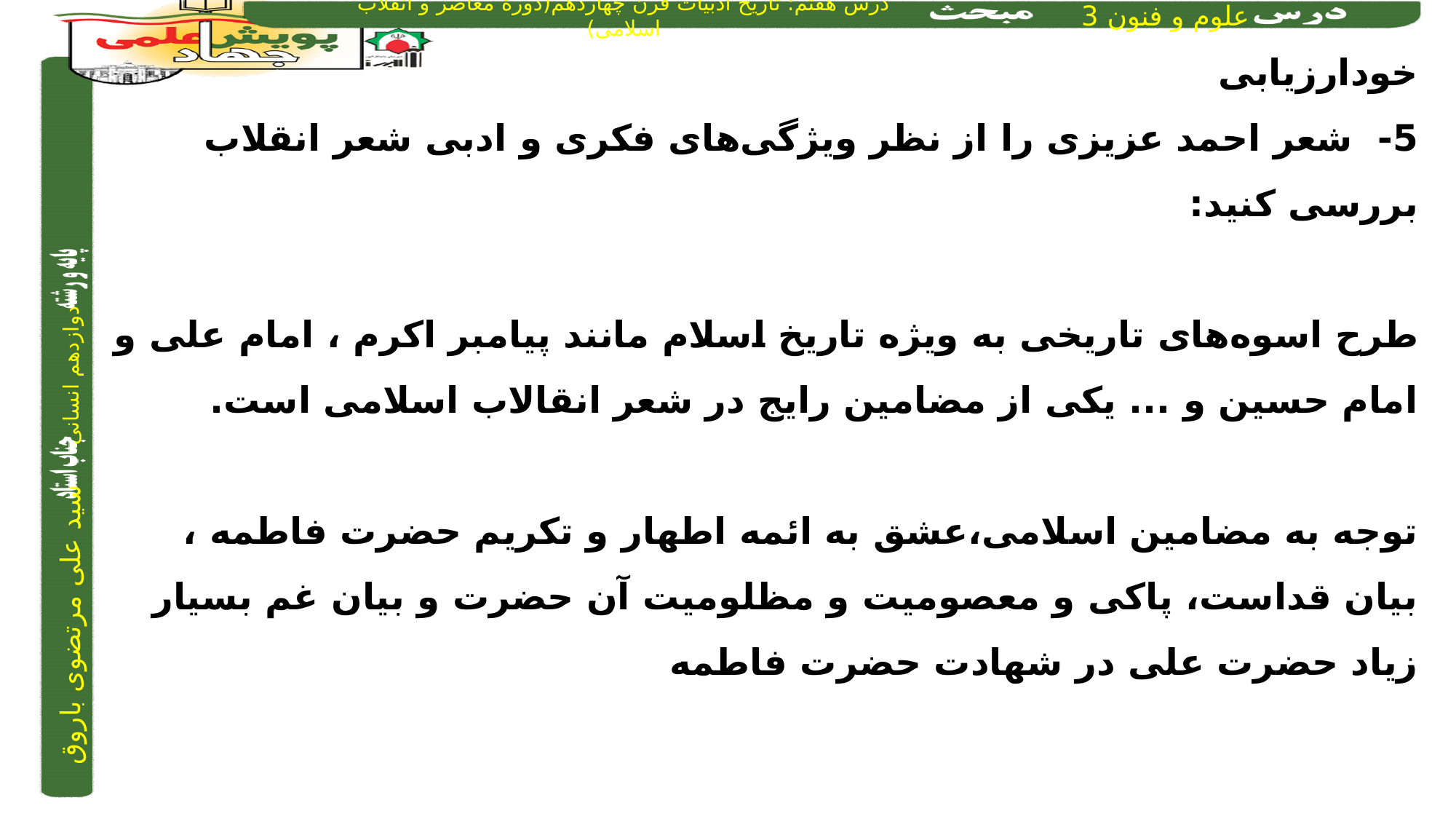

خودارزیابی
5-  شعر احمد عزیزی را از نظر ویژگی‌های فکری و ادبی شعر انقلاب بررسی کنید:

طرح اسوه‌های تاریخی به ویژه تاریخ اسلام مانند پیامبر اکرم ، امام علی و امام حسین و ... یکی از مضامین رایج در شعر انقالاب اسلامی است.

توجه به مضامین اسلامی،عشق به ائمه اطهار و تکریم حضرت فاطمه ، بیان قداست، پاکی و معصومیت و مظلومیت آن حضرت و بیان غم بسیار زیاد حضرت علی در شهادت حضرت فاطمه